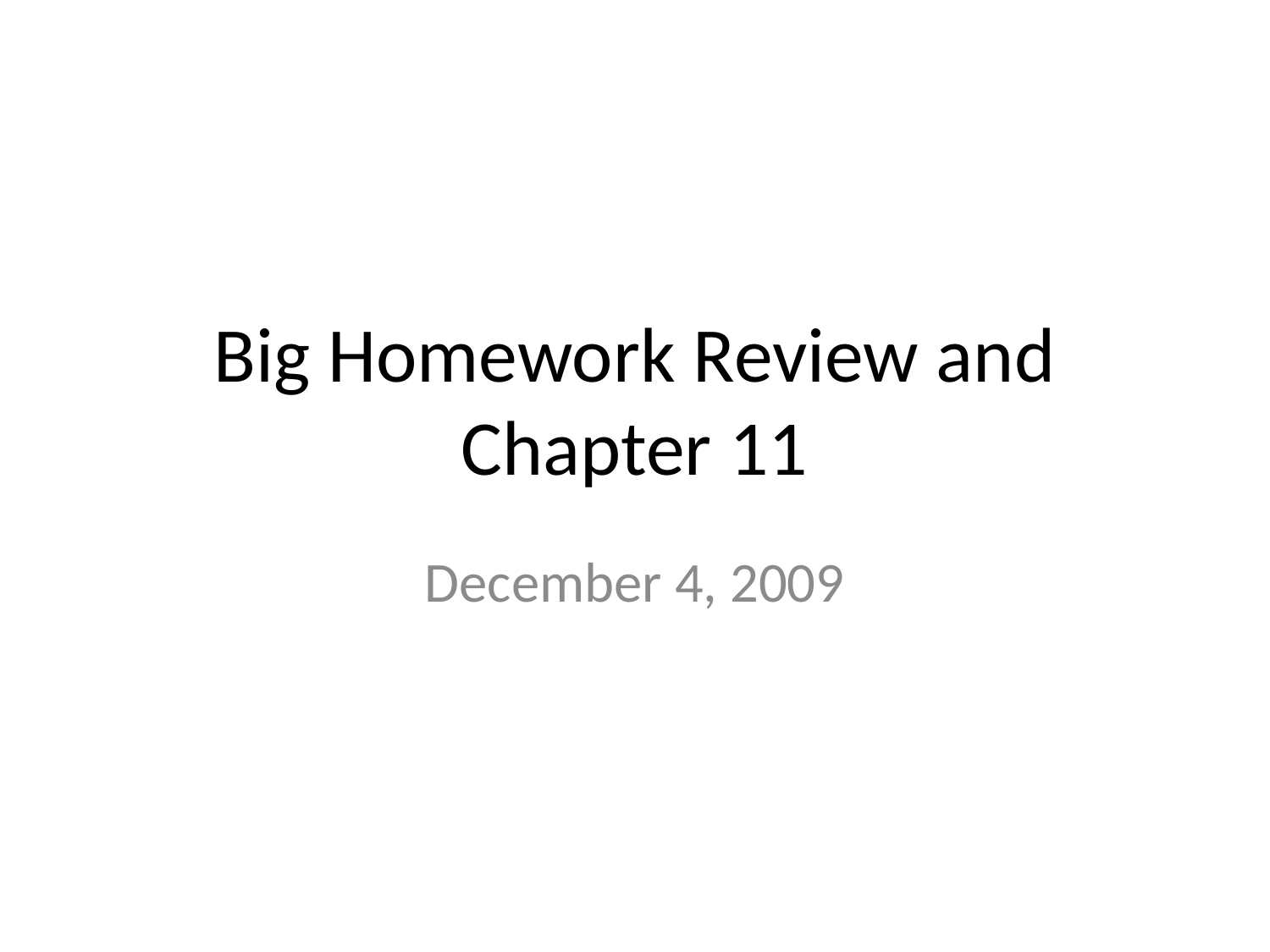

# Big Homework Review and Chapter 11
December 4, 2009